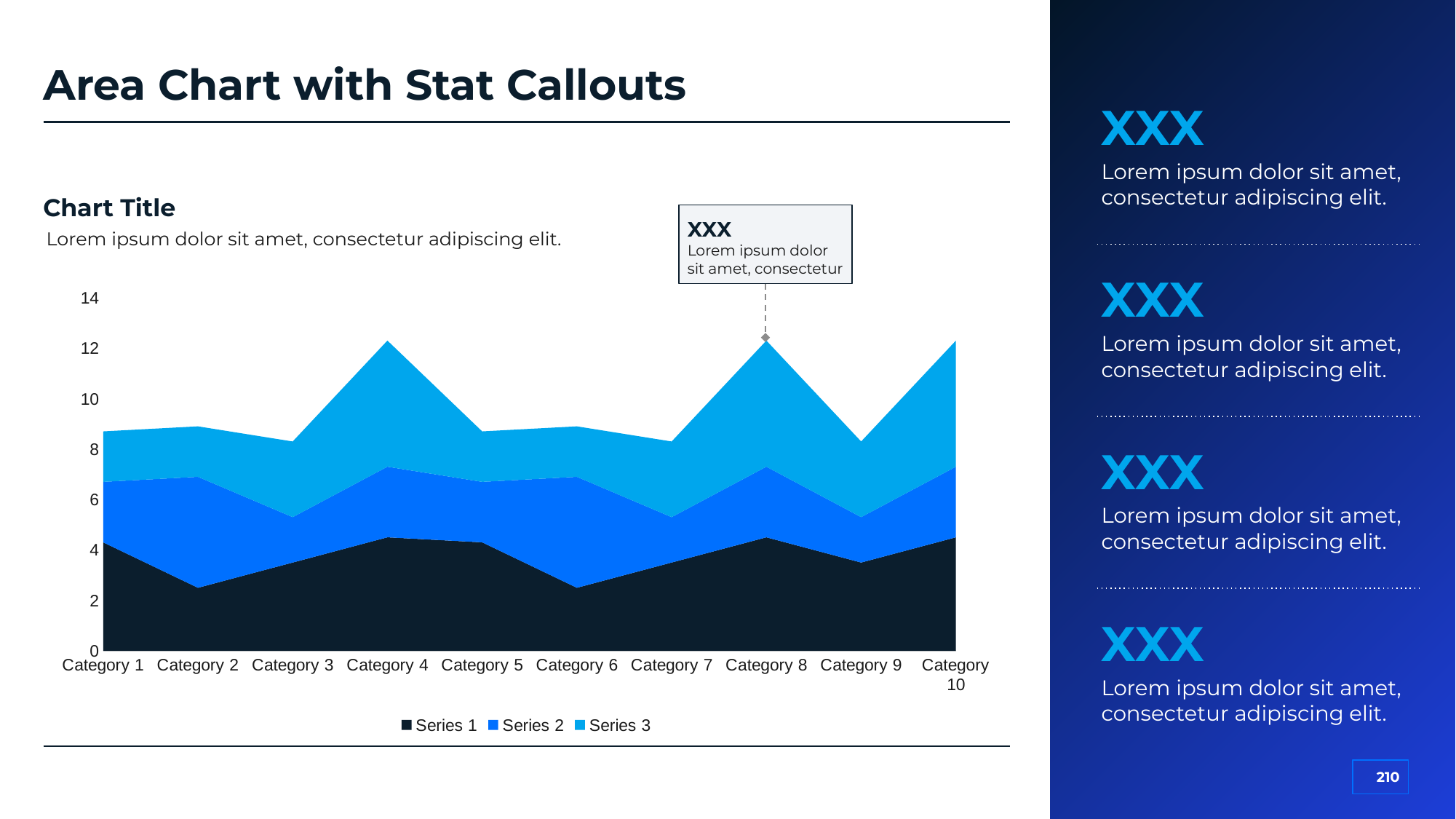

# Area Chart with Stat Callouts
XXX
Lorem ipsum dolor sit amet, consectetur adipiscing elit.
Chart Title
XXX
Lorem ipsum dolor sit amet, consectetur
Lorem ipsum dolor sit amet, consectetur adipiscing elit.
XXX
Lorem ipsum dolor sit amet, consectetur adipiscing elit.

### Chart

| Category | Series 1 | Series 2 | Series 3 |
|---|---|---|---|
| Category 1 | 4.3 | 2.4 | 2.0 |
| Category 2 | 2.5 | 4.4 | 2.0 |
| Category 3 | 3.5 | 1.8 | 3.0 |
| Category 4 | 4.5 | 2.8 | 5.0 |
| Category 5 | 4.3 | 2.4 | 2.0 |
| Category 6 | 2.5 | 4.4 | 2.0 |
| Category 7 | 3.5 | 1.8 | 3.0 |
| Category 8 | 4.5 | 2.8 | 5.0 |
| Category 9 | 3.5 | 1.8 | 3.0 |
| Category 10 | 4.5 | 2.8 | 5.0 |
XXX
Lorem ipsum dolor sit amet, consectetur adipiscing elit.
XXX
Lorem ipsum dolor sit amet, consectetur adipiscing elit.
210